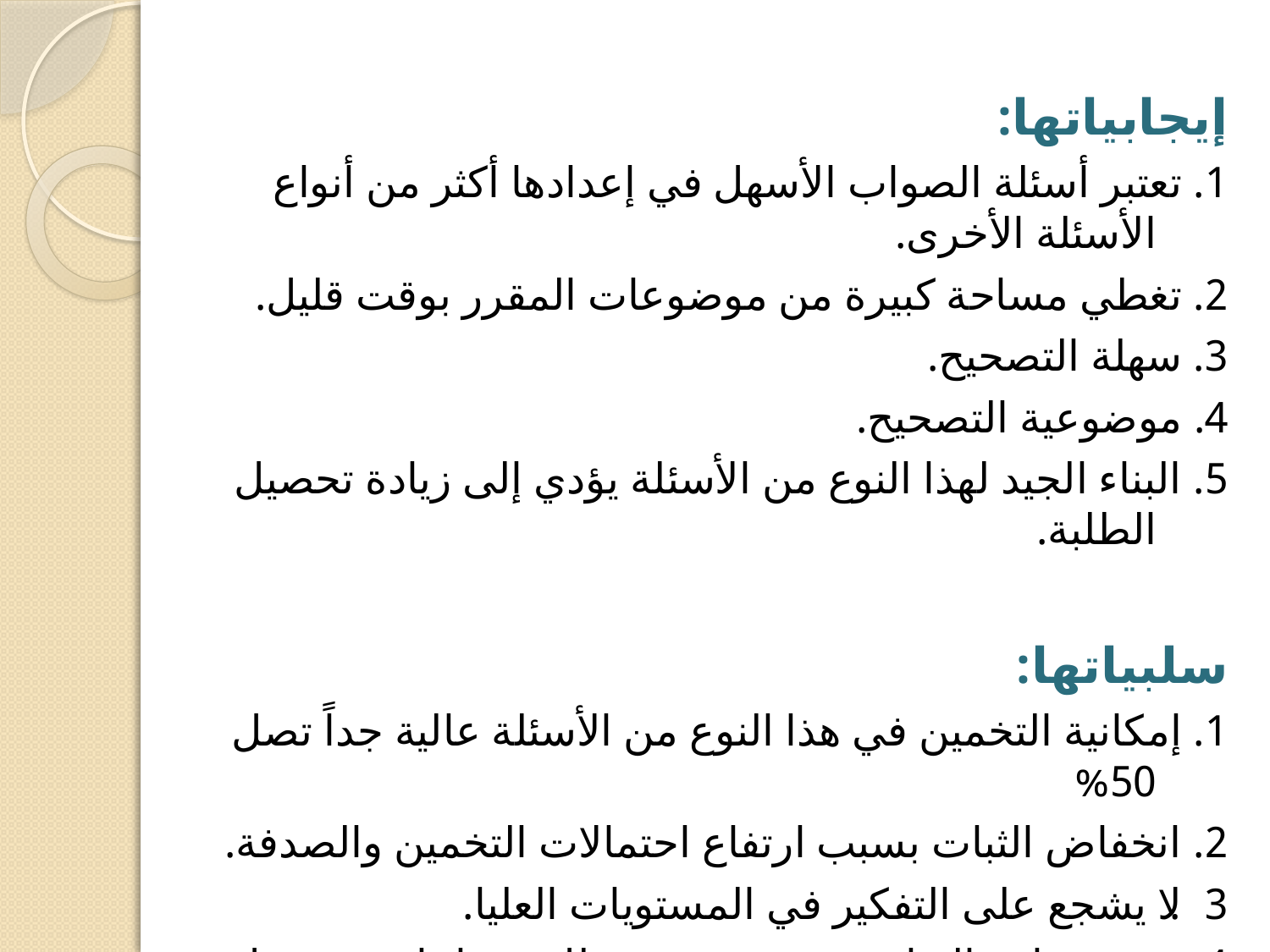

إيجابياتها:
1. تعتبر أسئلة الصواب الأسهل في إعدادها أكثر من أنواع الأسئلة الأخرى.
2. تغطي مساحة كبيرة من موضوعات المقرر بوقت قليل.
3. سهلة التصحيح.
4. موضوعية التصحيح.
5. البناء الجيد لهذا النوع من الأسئلة يؤدي إلى زيادة تحصيل الطلبة.

سلبياتها:
1. إمكانية التخمين في هذا النوع من الأسئلة عالية جداً تصل 50%
2. انخفاض الثبات بسبب ارتفاع احتمالات التخمين والصدفة.
3. لا يشجع على التفكير في المستويات العليا.
4. سوء صياغة العبارة قد يسبب في خلل في إجابة وتحصيل الطالب.